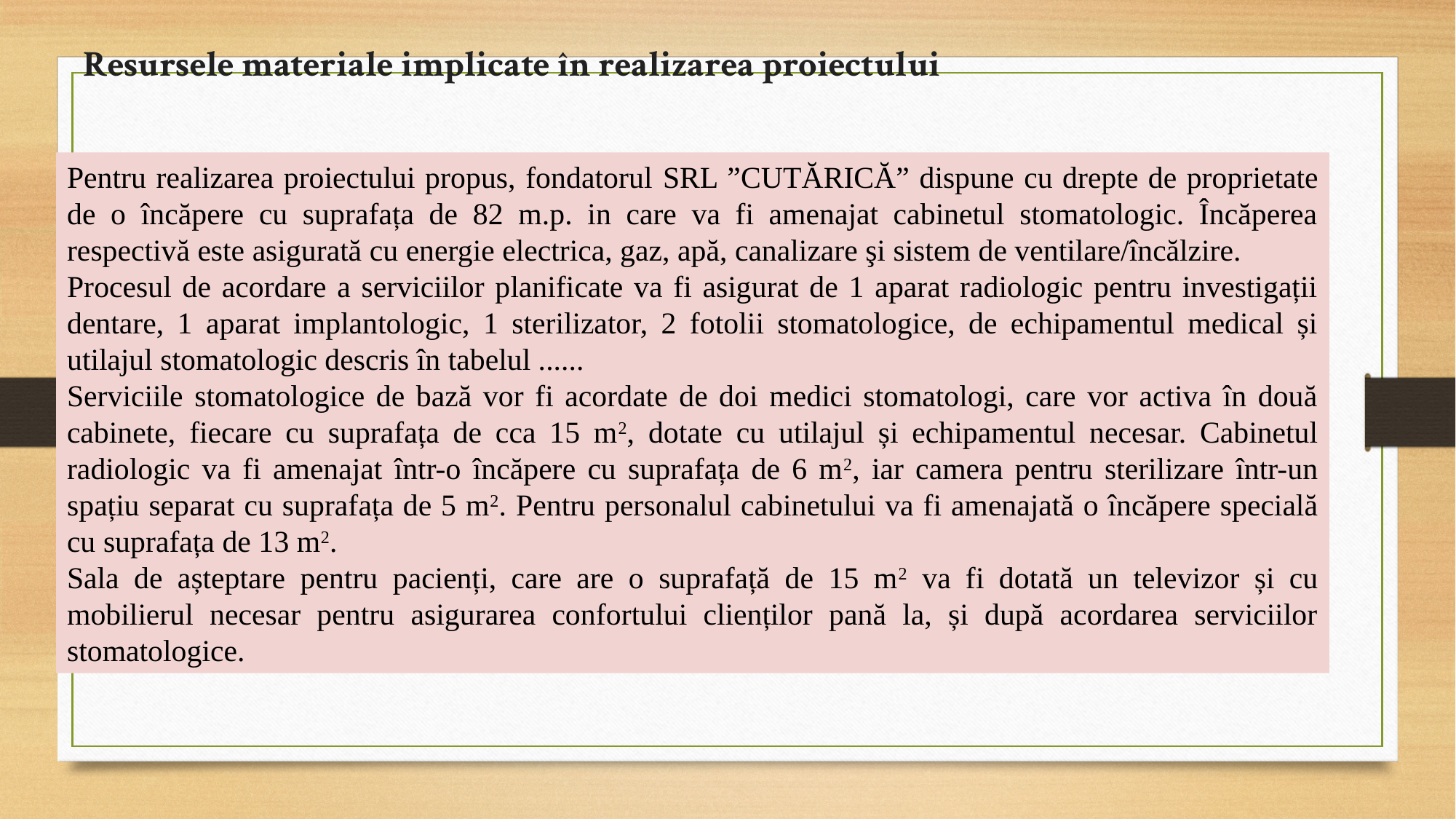

# Resursele materiale implicate în realizarea proiectului
Pentru realizarea proiectului propus, fondatorul SRL ”CUTĂRICĂ” dispune cu drepte de proprietate de o încăpere cu suprafața de 82 m.p. in care va fi amenajat cabinetul stomatologic. Încăperea respectivă este asigurată cu energie electrica, gaz, apă, canalizare şi sistem de ventilare/încălzire.
Procesul de acordare a serviciilor planificate va fi asigurat de 1 aparat radiologic pentru investigații dentare, 1 aparat implantologic, 1 sterilizator, 2 fotolii stomatologice, de echipamentul medical și utilajul stomatologic descris în tabelul ......
Serviciile stomatologice de bază vor fi acordate de doi medici stomatologi, care vor activa în două cabinete, fiecare cu suprafața de cca 15 m2, dotate cu utilajul și echipamentul necesar. Cabinetul radiologic va fi amenajat într-o încăpere cu suprafața de 6 m2, iar camera pentru sterilizare într-un spațiu separat cu suprafața de 5 m2. Pentru personalul cabinetului va fi amenajată o încăpere specială cu suprafața de 13 m2.
Sala de așteptare pentru pacienți, care are o suprafață de 15 m2 va fi dotată un televizor și cu mobilierul necesar pentru asigurarea confortului clienților pană la, și după acordarea serviciilor stomatologice.